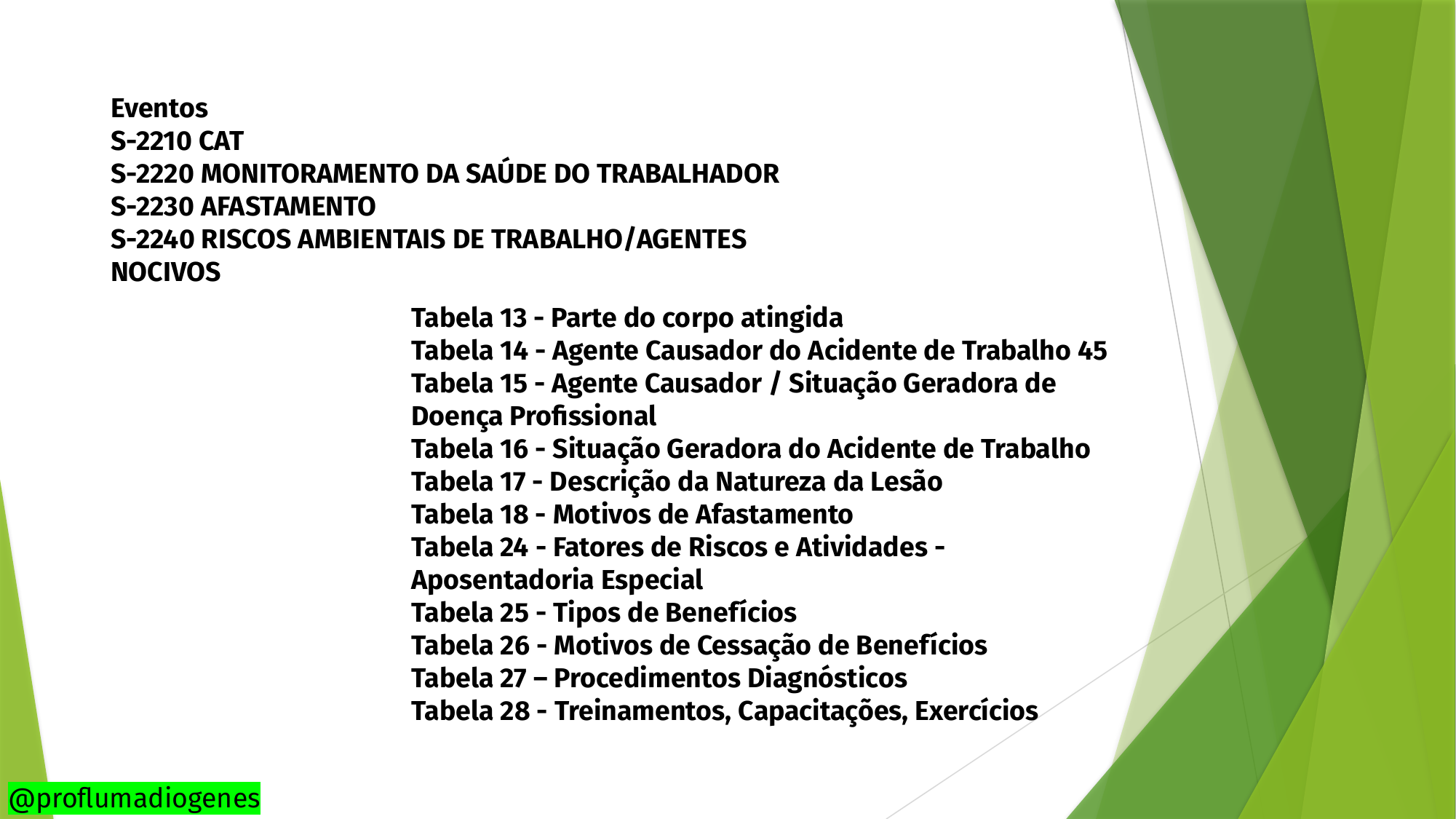

Eventos
S-2210 CAT
S-2220 MONITORAMENTO DA SAÚDE DO TRABALHADOR
S-2230 AFASTAMENTO
S-2240 RISCOS AMBIENTAIS DE TRABALHO/AGENTES NOCIVOS
Tabela 13 - Parte do corpo atingida
Tabela 14 - Agente Causador do Acidente de Trabalho 45
Tabela 15 - Agente Causador / Situação Geradora de Doença Profissional
Tabela 16 - Situação Geradora do Acidente de Trabalho
Tabela 17 - Descrição da Natureza da Lesão
Tabela 18 - Motivos de Afastamento
Tabela 24 - Fatores de Riscos e Atividades - Aposentadoria Especial
Tabela 25 - Tipos de Benefícios
Tabela 26 - Motivos de Cessação de Benefícios
Tabela 27 – Procedimentos Diagnósticos
Tabela 28 - Treinamentos, Capacitações, Exercícios
@proflumadiogenes